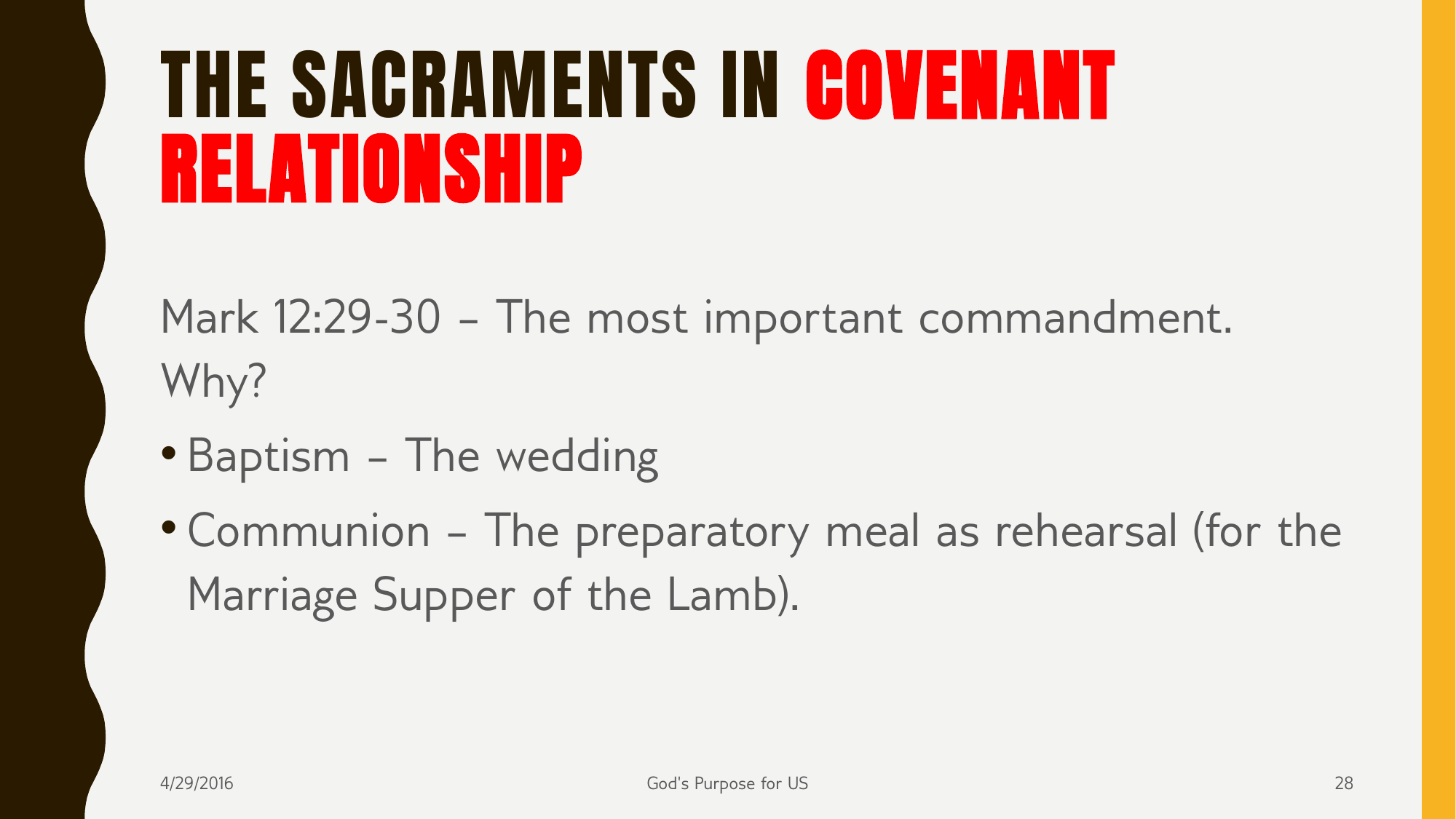

# The Sacraments IN COVENANT RELATIONSHIP
Mark 12:29-30 – The most important commandment.  Why?
Baptism – The wedding
Communion – The preparatory meal as rehearsal (for the Marriage Supper of the Lamb).
4/29/2016
God's Purpose for US
28